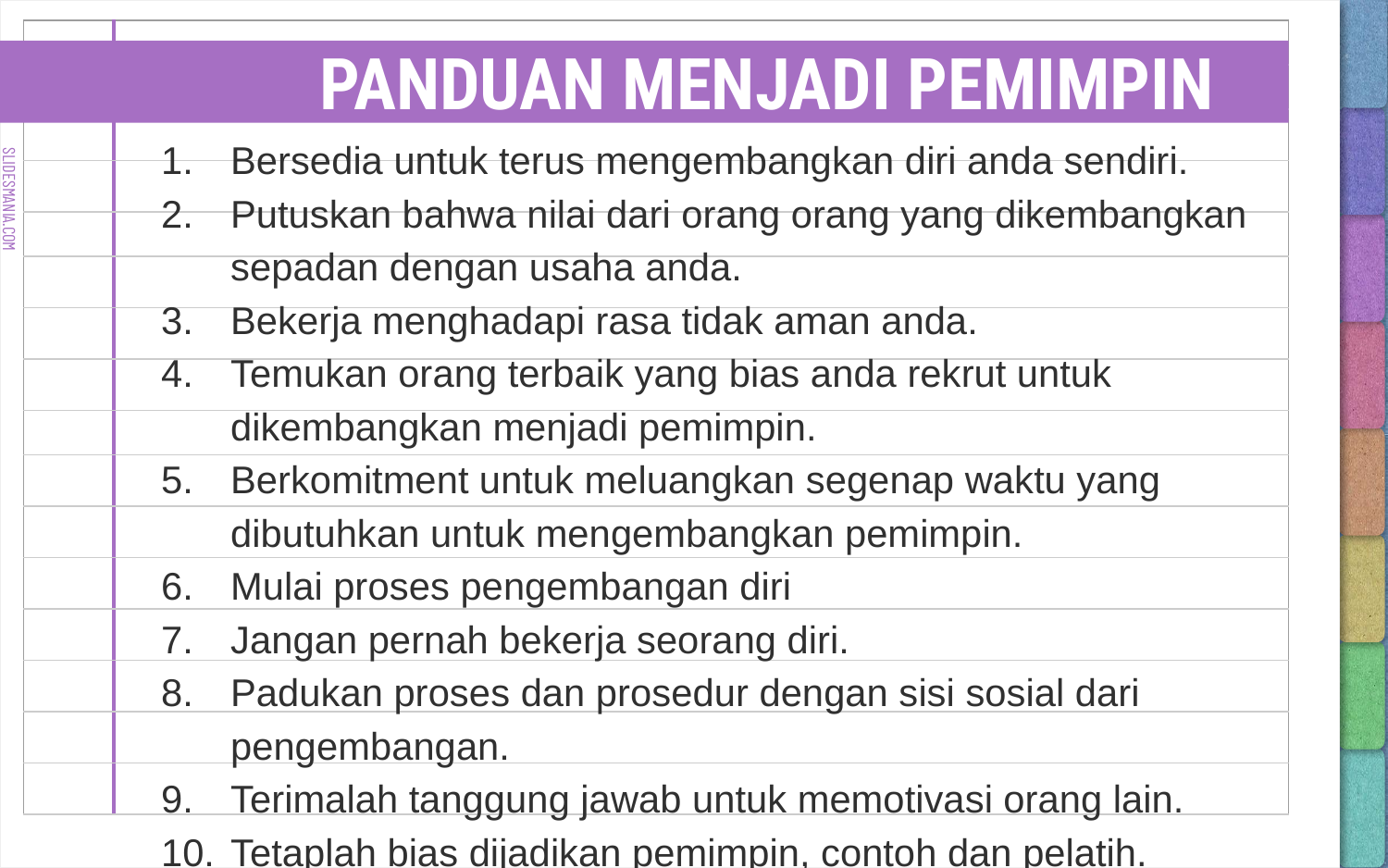

# PANDUAN MENJADI PEMIMPIN
Bersedia untuk terus mengembangkan diri anda sendiri.
Putuskan bahwa nilai dari orang orang yang dikembangkan sepadan dengan usaha anda.
Bekerja menghadapi rasa tidak aman anda.
Temukan orang terbaik yang bias anda rekrut untuk dikembangkan menjadi pemimpin.
Berkomitment untuk meluangkan segenap waktu yang dibutuhkan untuk mengembangkan pemimpin.
Mulai proses pengembangan diri
Jangan pernah bekerja seorang diri.
Padukan proses dan prosedur dengan sisi sosial dari pengembangan.
Terimalah tanggung jawab untuk memotivasi orang lain.
Tetaplah bias dijadikan pemimpin, contoh dan pelatih.